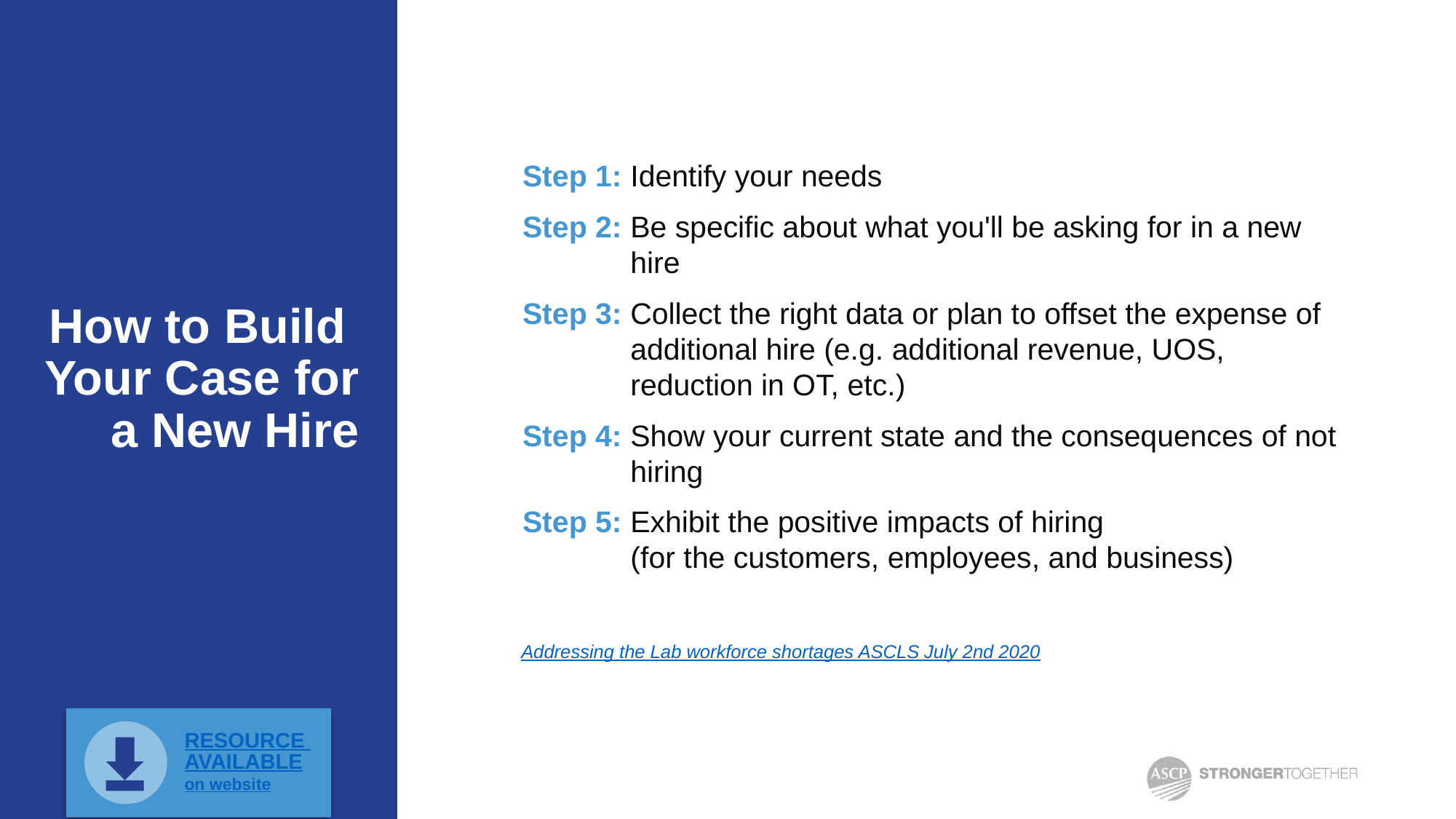

Step 1: Identify your needs
Step 2: Be specific about what you'll be asking for in a new hire
Step 3: Collect the right data or plan to offset the expense of additional hire (e.g. additional revenue, UOS, reduction in OT, etc.)
Step 4: Show your current state and the consequences of not hiring
Step 5: Exhibit the positive impacts of hiring
(for the customers, employees, and business)

Addressing the Lab workforce shortages ASCLS July 2nd 2020
# How to Build Your Case for a New Hire

RESOURCE AVAILABLE
on website